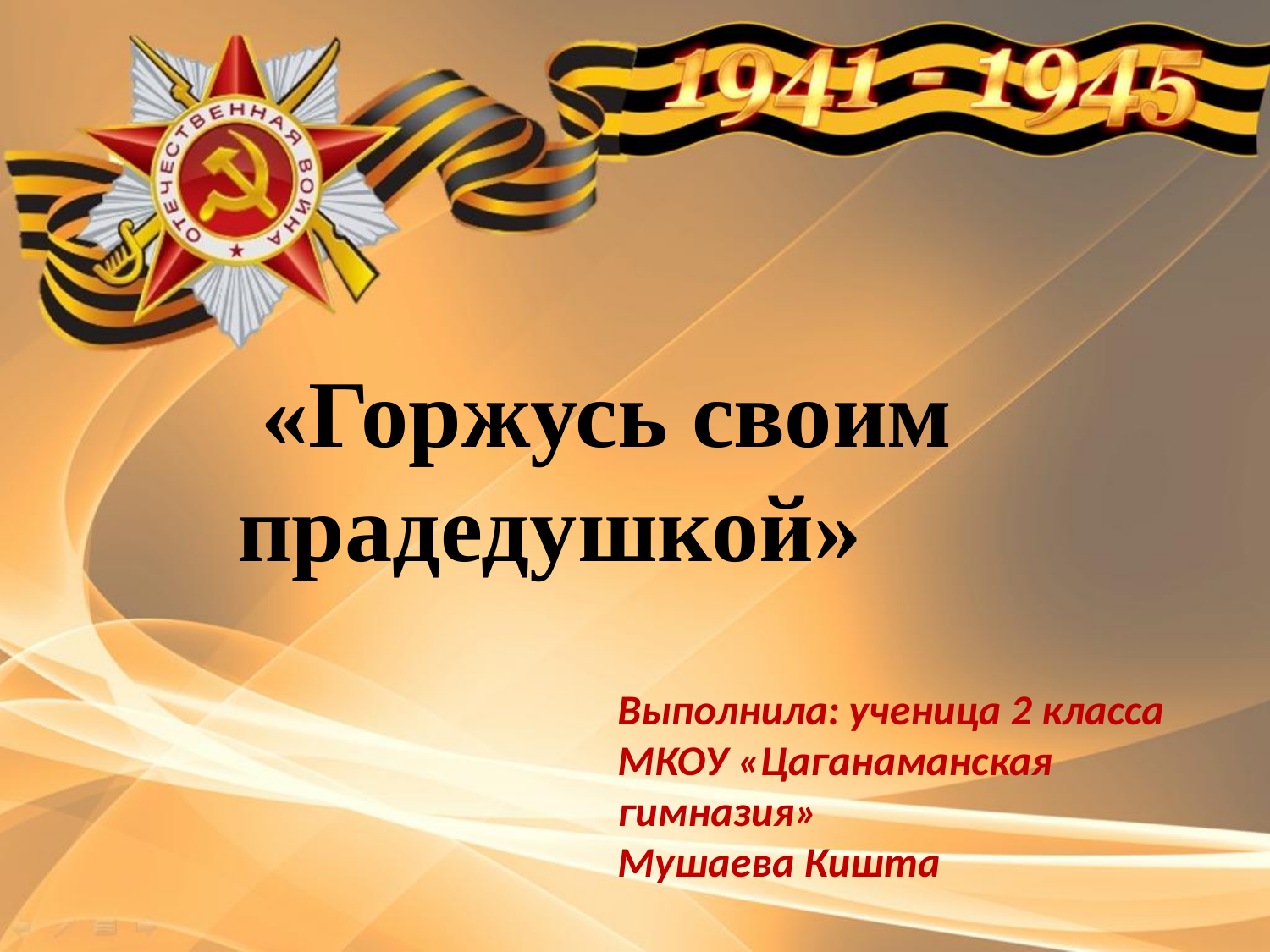

«Горжусь своим  прадедушкой»
Выполнила: ученица 2 класса
МКОУ «Цаганаманская гимназия»
Мушаева Кишта